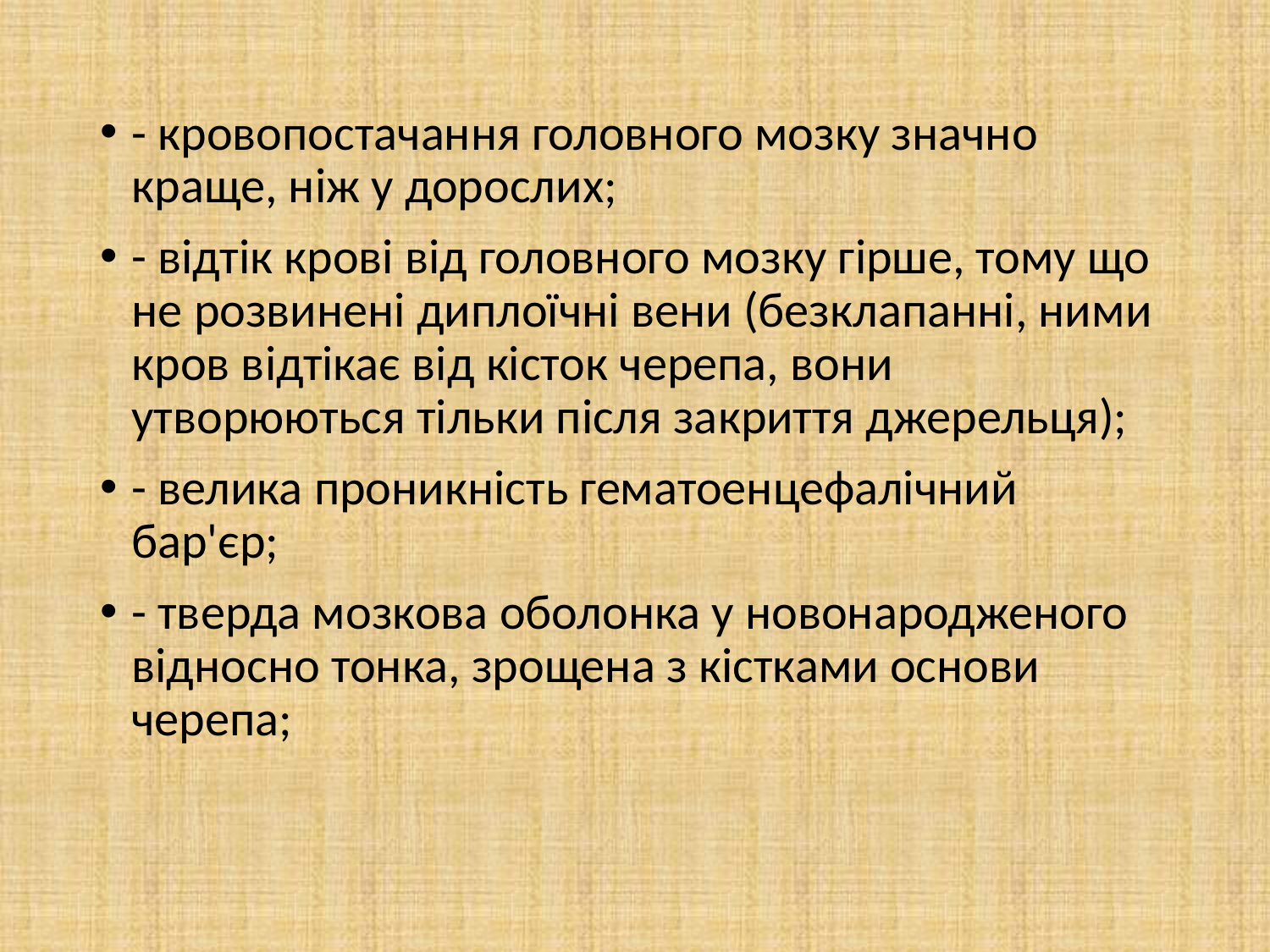

- кровопостачання головного мозку значно краще, ніж у дорослих;
- відтік крові від головного мозку гірше, тому що не розвинені диплоїчні вени (безклапанні, ними кров відтікає від кісток черепа, вони утворюються тільки після закриття джерельця);
- велика проникність гематоенцефалічний бар'єр;
- тверда мозкова оболонка у новонародженого відносно тонка, зрощена з кістками основи черепа;